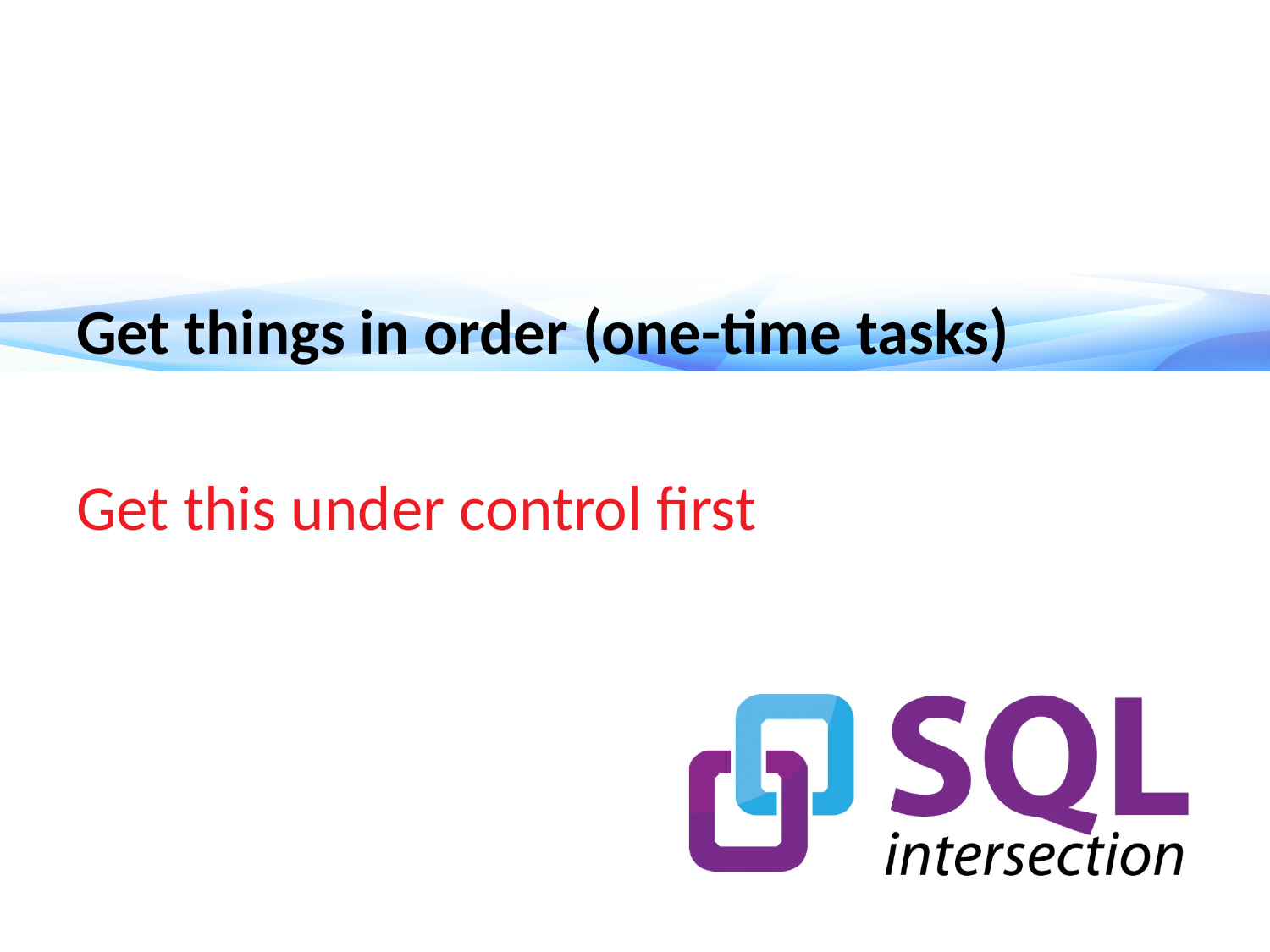

# Get things in order (one-time tasks)
Get this under control first